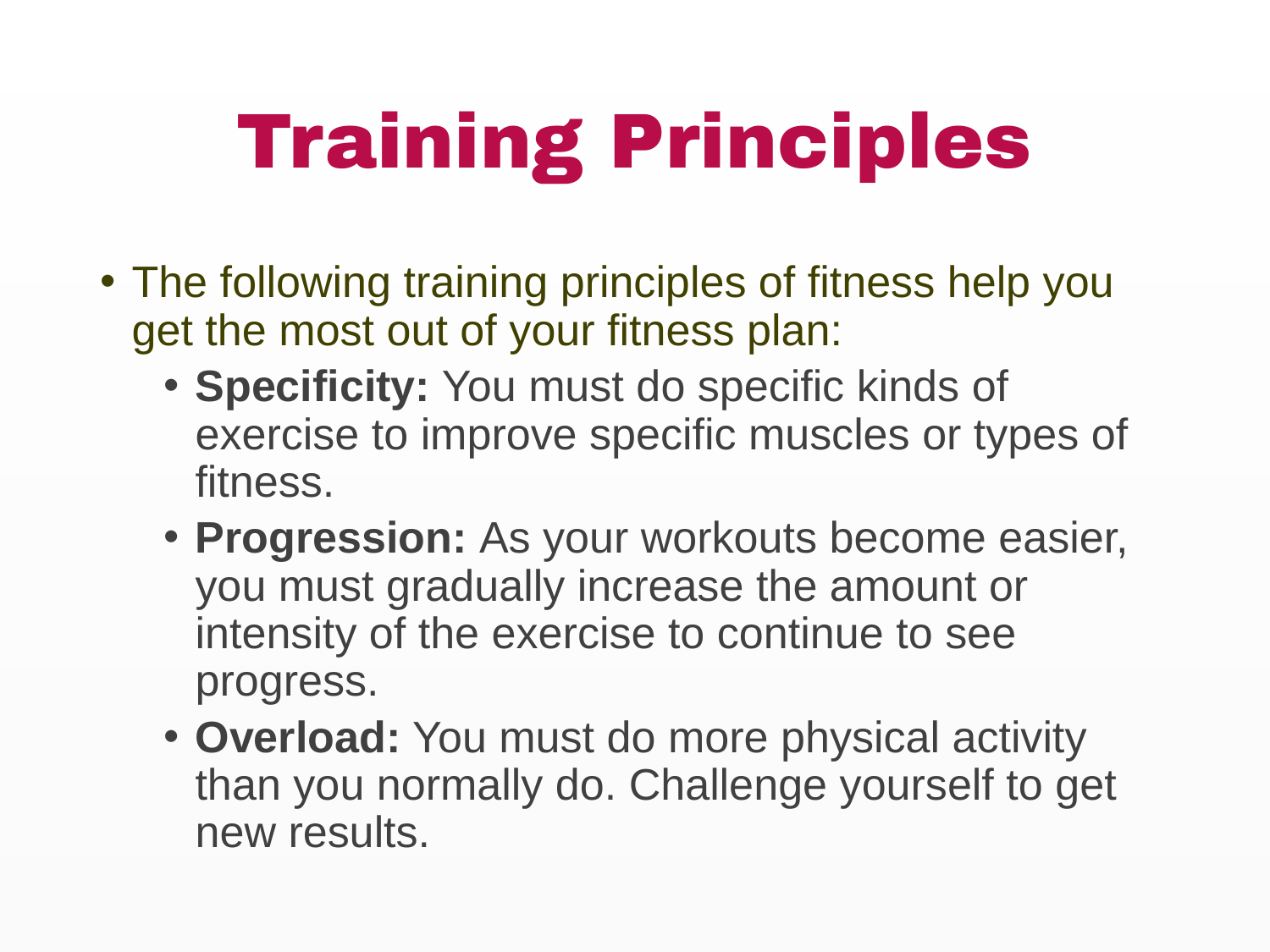

# Training Principles
The following training principles of fitness help you get the most out of your fitness plan:
Specificity: You must do specific kinds of exercise to improve specific muscles or types of fitness.
Progression: As your workouts become easier, you must gradually increase the amount or intensity of the exercise to continue to see progress.
Overload: You must do more physical activity than you normally do. Challenge yourself to get new results.